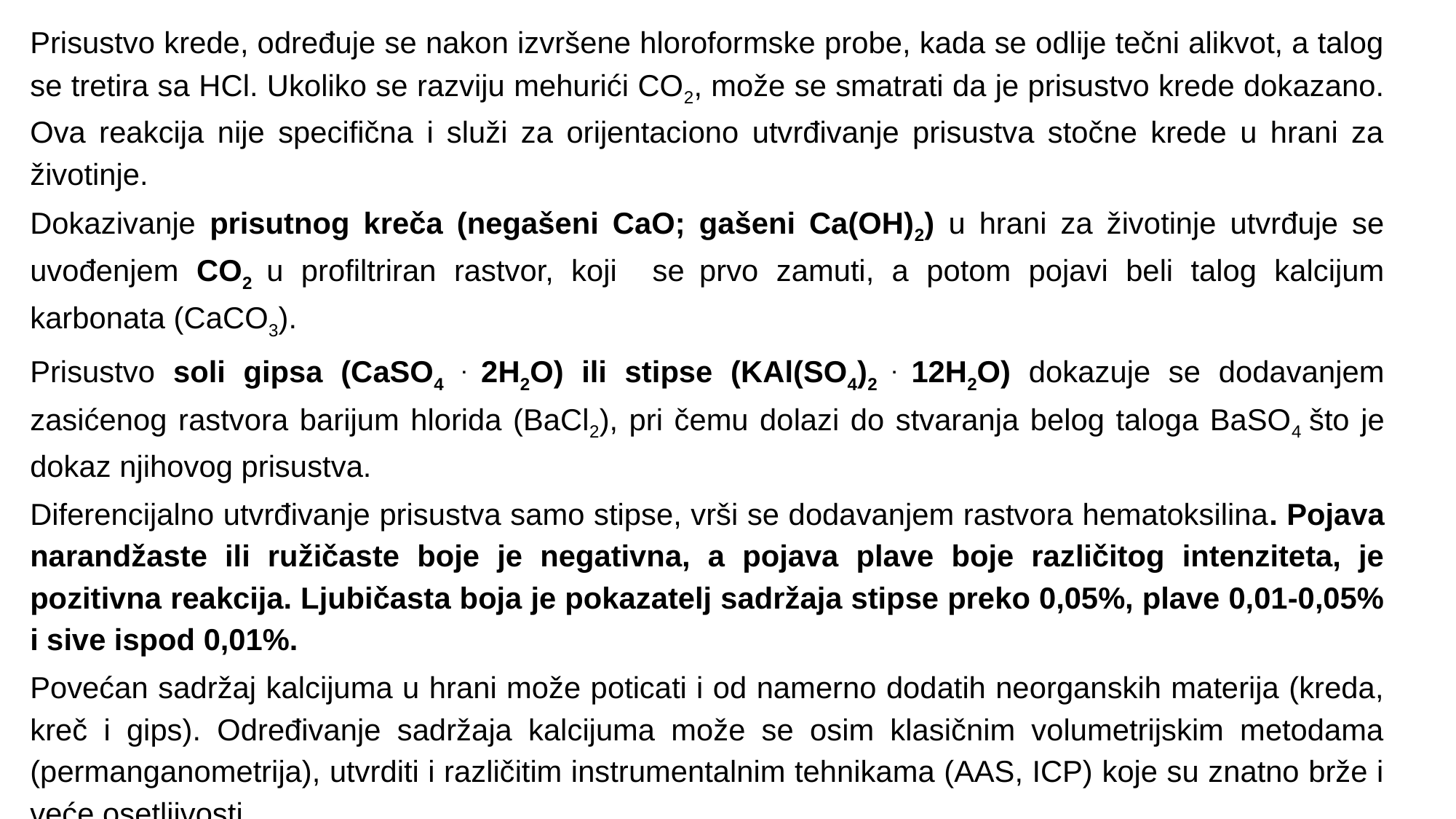

Prisustvo krede, određuje se nakon izvršene hloroformske probe, kada se odlije tečni alikvot, a talog se tretira sa HCl. Ukoliko se razviju mehurići CO2, može se smatrati da je prisustvo krede dokazano. Ova reakcija nije specifična i služi za orijentaciono utvrđivanje prisustva stočne krede u hrani za životinje.
Dokazivanje prisutnog kreča (negašeni CaO; gašeni Ca(OH)2) u hrani za životinje utvrđuje se uvođenjem CO2 u profiltriran rastvor, koji  se prvo zamuti, a potom pojavi beli talog kalcijum karbonata (CaCO3).
Prisustvo soli gipsa (CaSO4 . 2H2O) ili stipse (KAl(SO4)2 . 12H2O) dokazuje se dodavanjem zasićenog rastvora barijum hlorida (BaCl2), pri čemu dolazi do stvaranja belog taloga BaSO4 što je dokaz njihovog prisustva.
Diferencijalno utvrđivanje prisustva samo stipse, vrši se dodavanjem rastvora hematoksilina. Pojava narandžaste ili ružičaste boje je negativna, a pojava plave boje različitog intenziteta, je pozitivna reakcija. Ljubičasta boja je pokazatelj sadržaja stipse preko 0,05%, plave 0,01-0,05% i sive ispod 0,01%.
Povećan sadržaj kalcijuma u hrani može poticati i od namerno dodatih neorganskih materija (kreda, kreč i gips). Određivanje sadržaja kalcijuma može se osim klasičnim volumetrijskim metodama (permanganometrija), utvrditi i različitim instrumentalnim tehnikama (AAS, ICP) koje su znatno brže i veće osetljivosti.